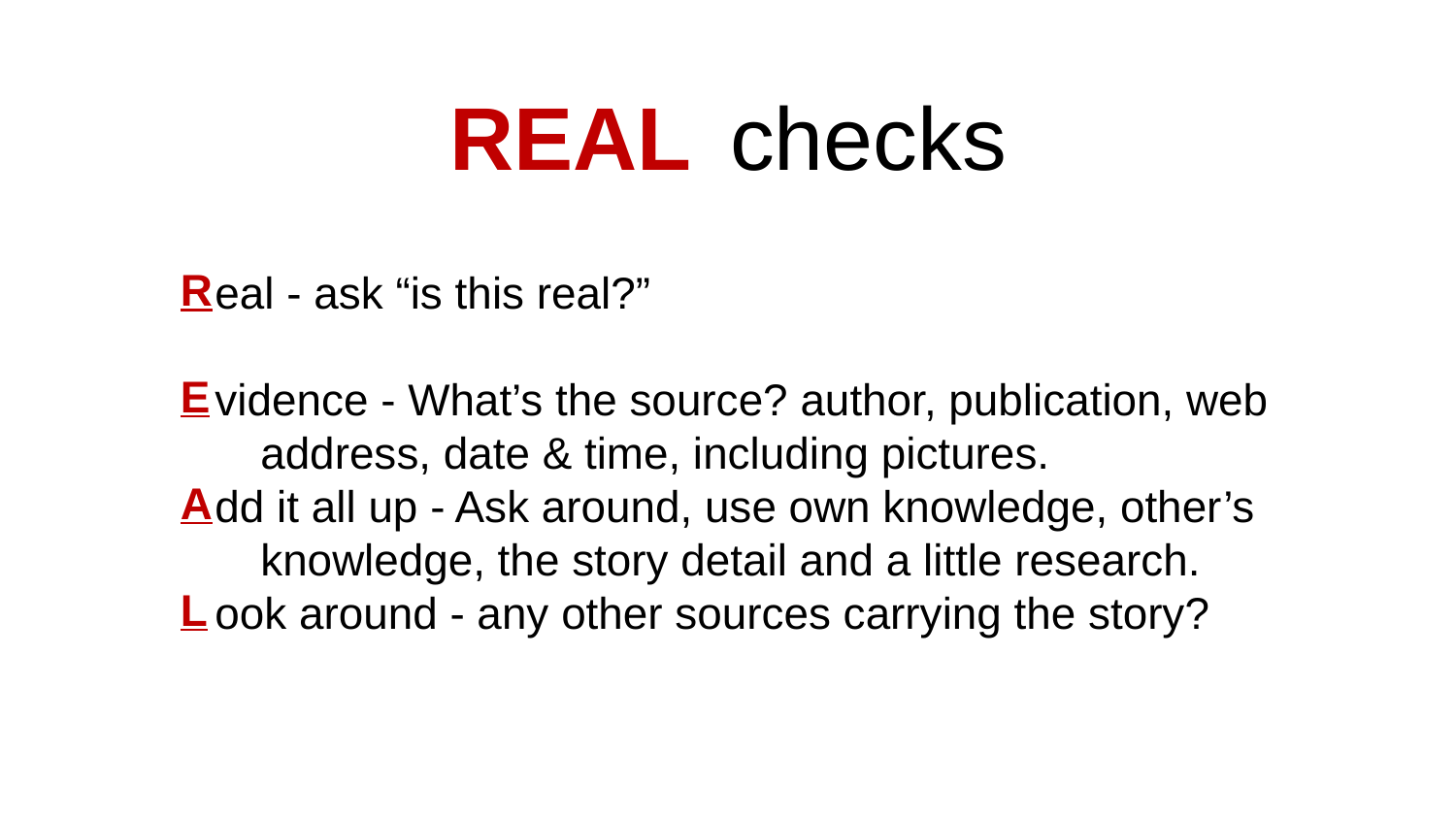

REAL
checks
R

E

A

L
eal - ask “is this real?”
vidence - What’s the source? author, publication, web address, date & time, including pictures.
dd it all up - Ask around, use own knowledge, other’s knowledge, the story detail and a little research.
ook around - any other sources carrying the story?